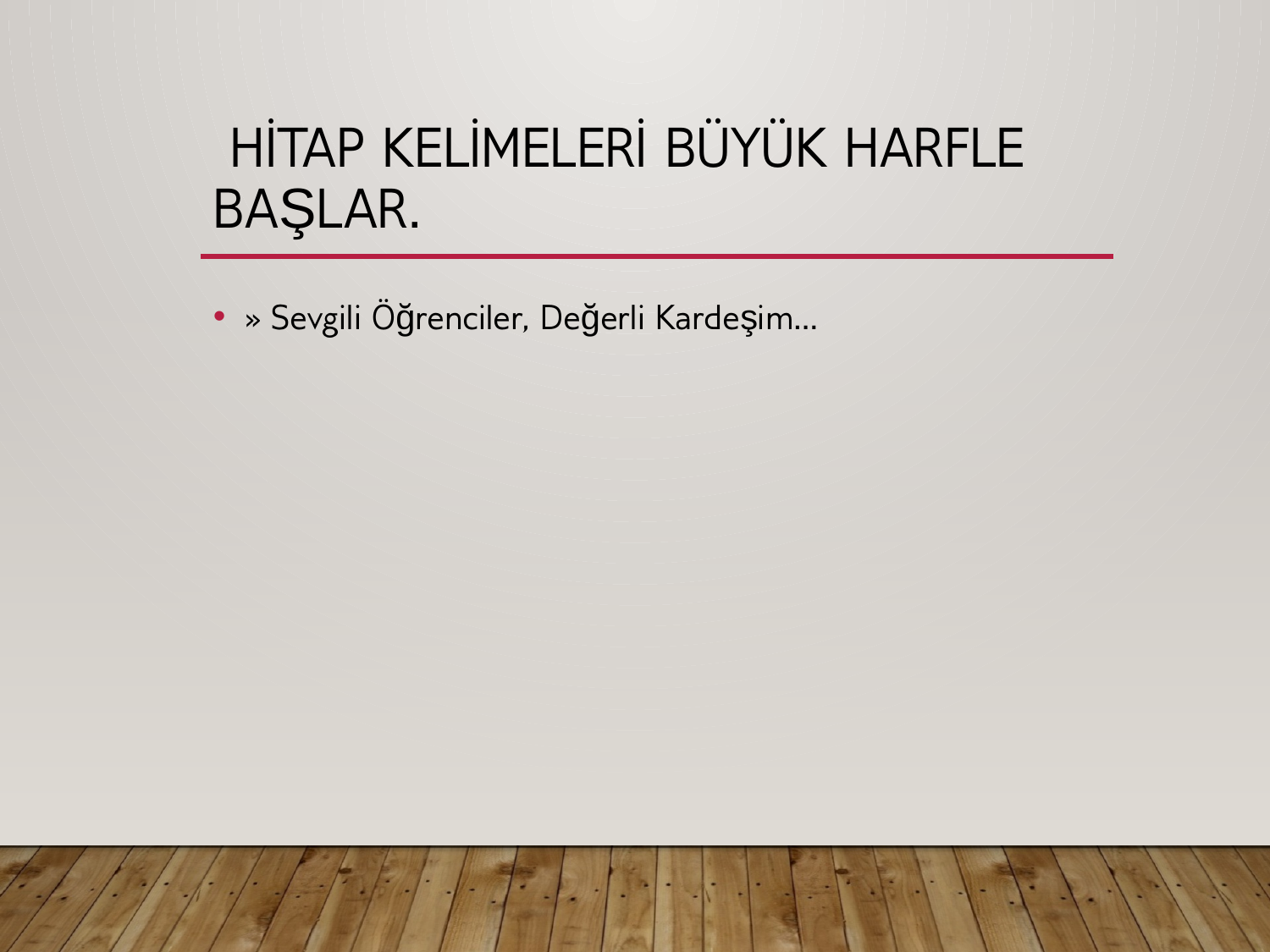

# Hitap kelimeleri büyük harfle başlar.
» Sevgili Öğrenciler, Değerli Kardeşim…